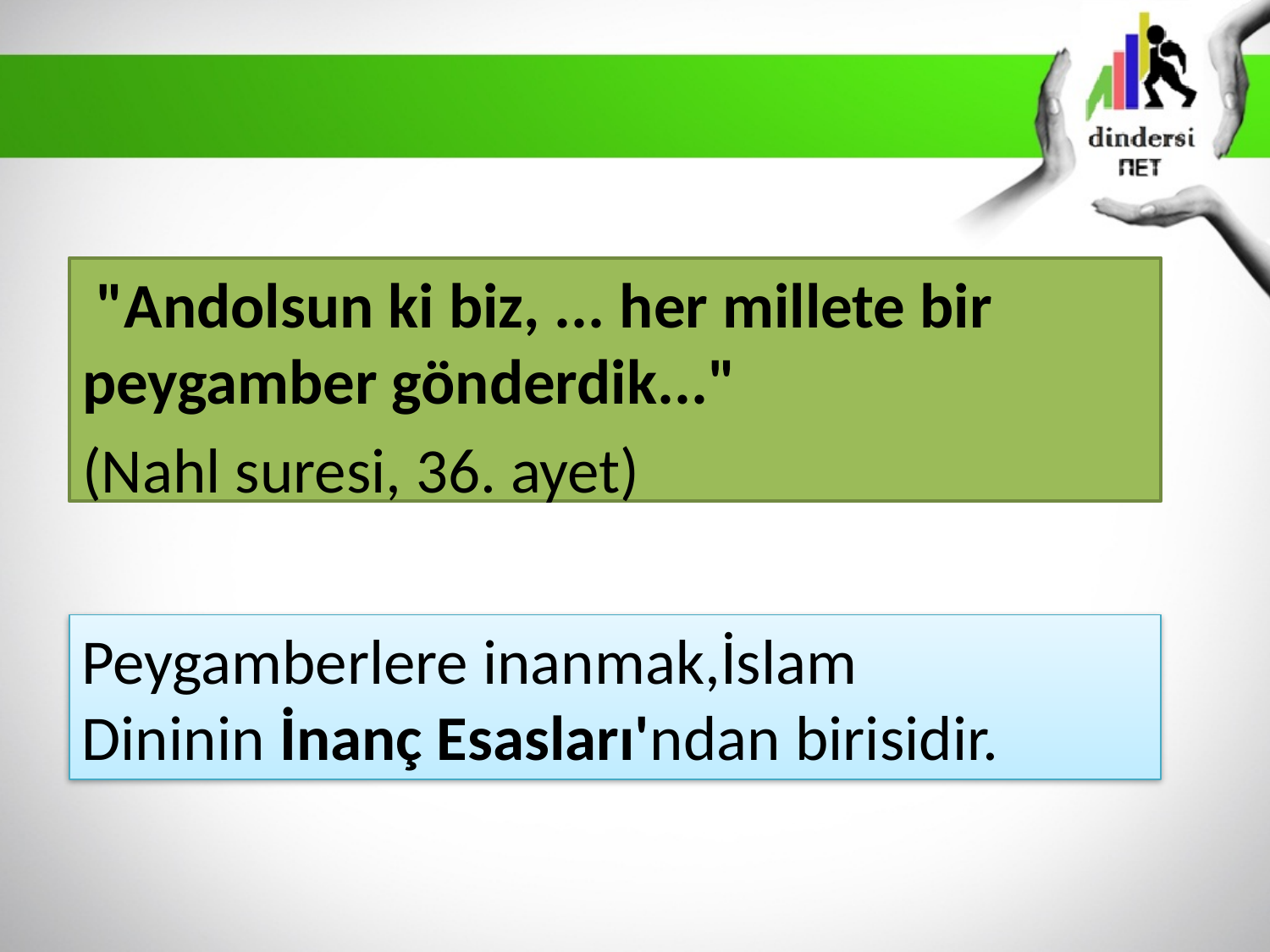

"Andolsun ki biz, ... her millete bir peygamber gönderdik..."
(Nahl suresi, 36. ayet)
Peygamberlere inanmak,İslam Dininin İnanç Esasları'ndan birisidir.